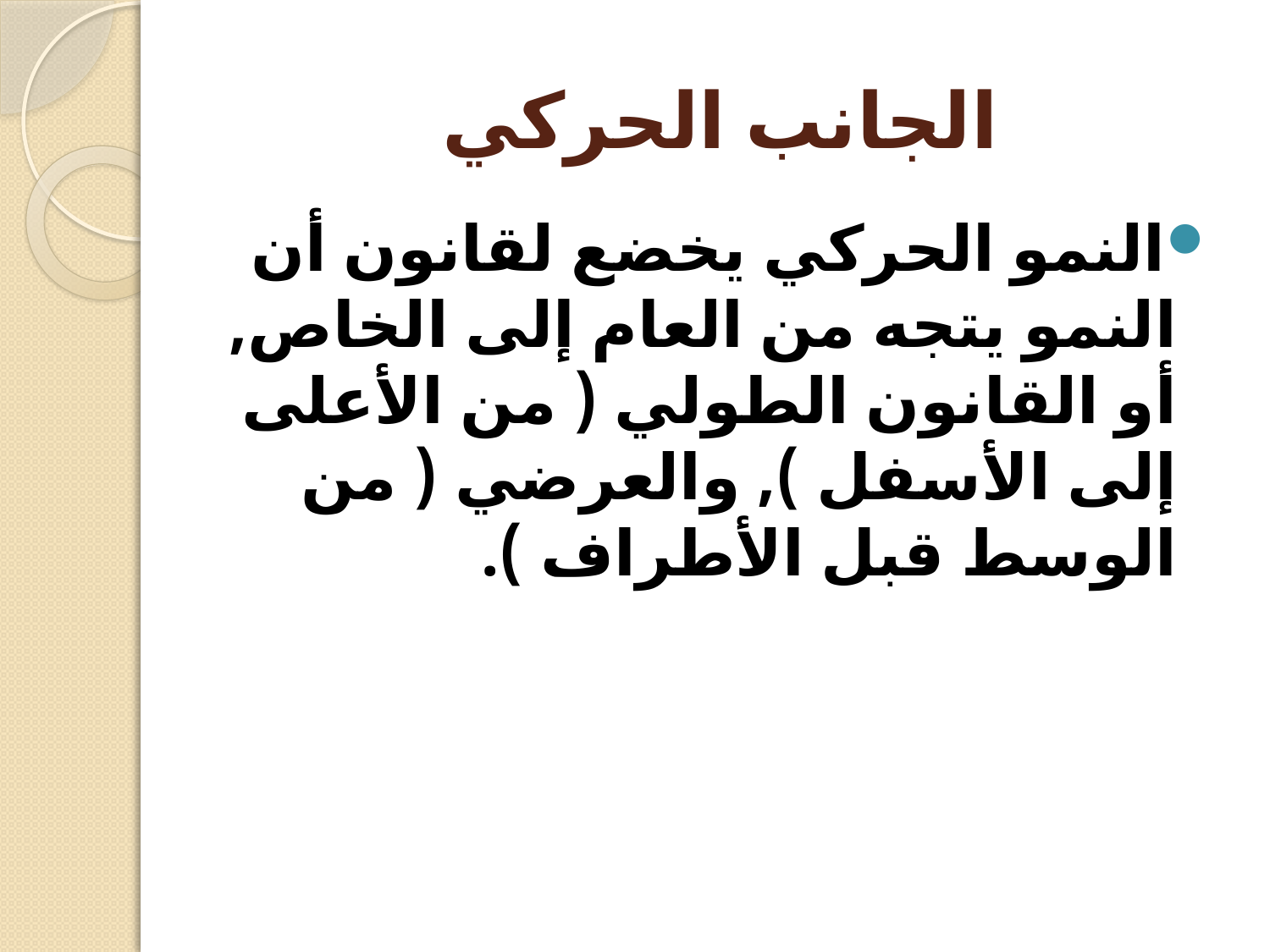

# الجانب الحركي
النمو الحركي يخضع لقانون أن النمو يتجه من العام إلى الخاص, أو القانون الطولي ( من الأعلى إلى الأسفل ), والعرضي ( من الوسط قبل الأطراف ).